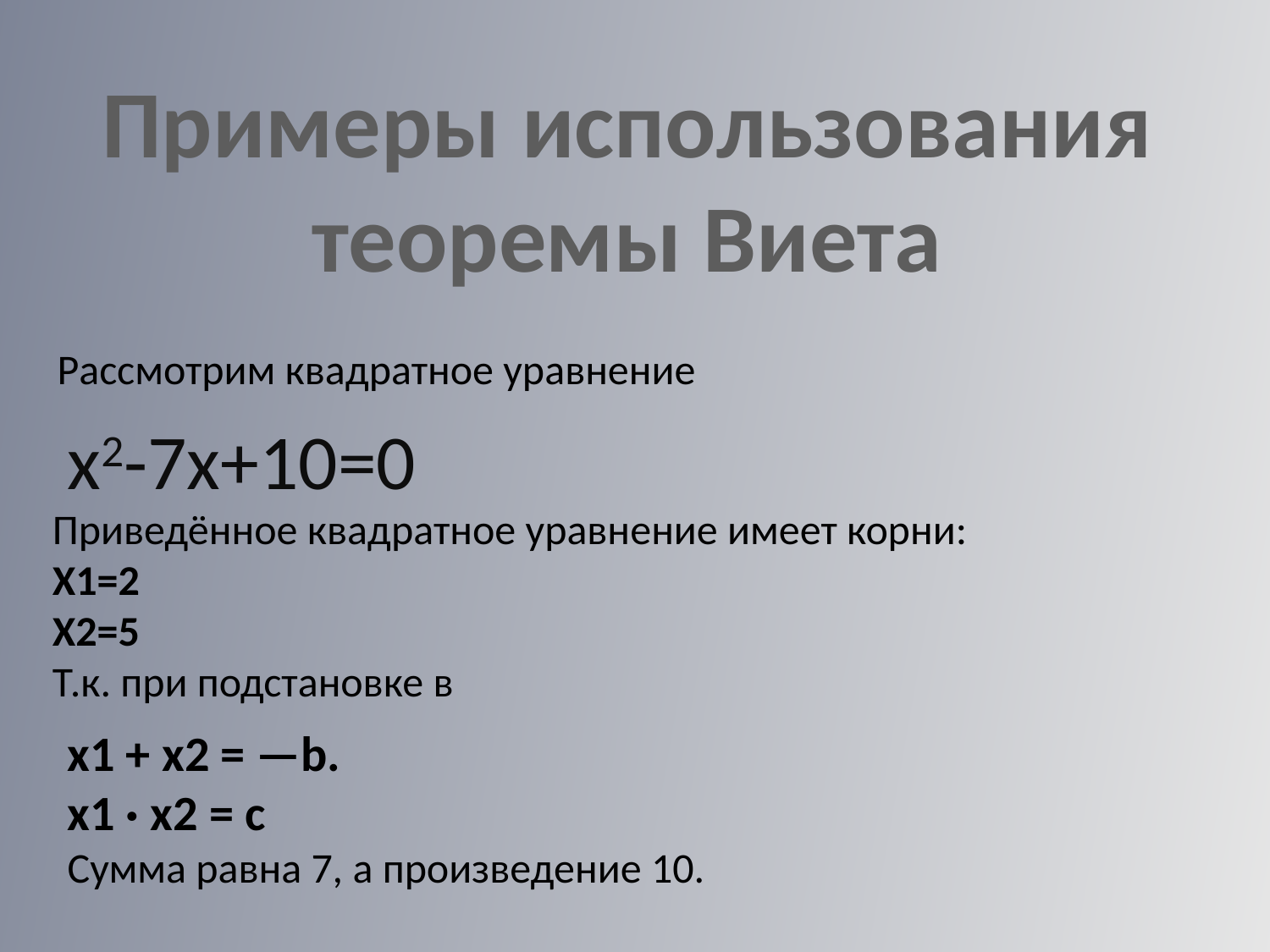

Примеры использования теоремы Виета
Рассмотрим квадратное уравнение
x2-7x+10=0
Приведённое квадратное уравнение имеет корни:
X1=2
X2=5
Т.к. при подстановке в

x1 + x2 = —b.
x1 · x2 = c
Сумма равна 7, а произведение 10.